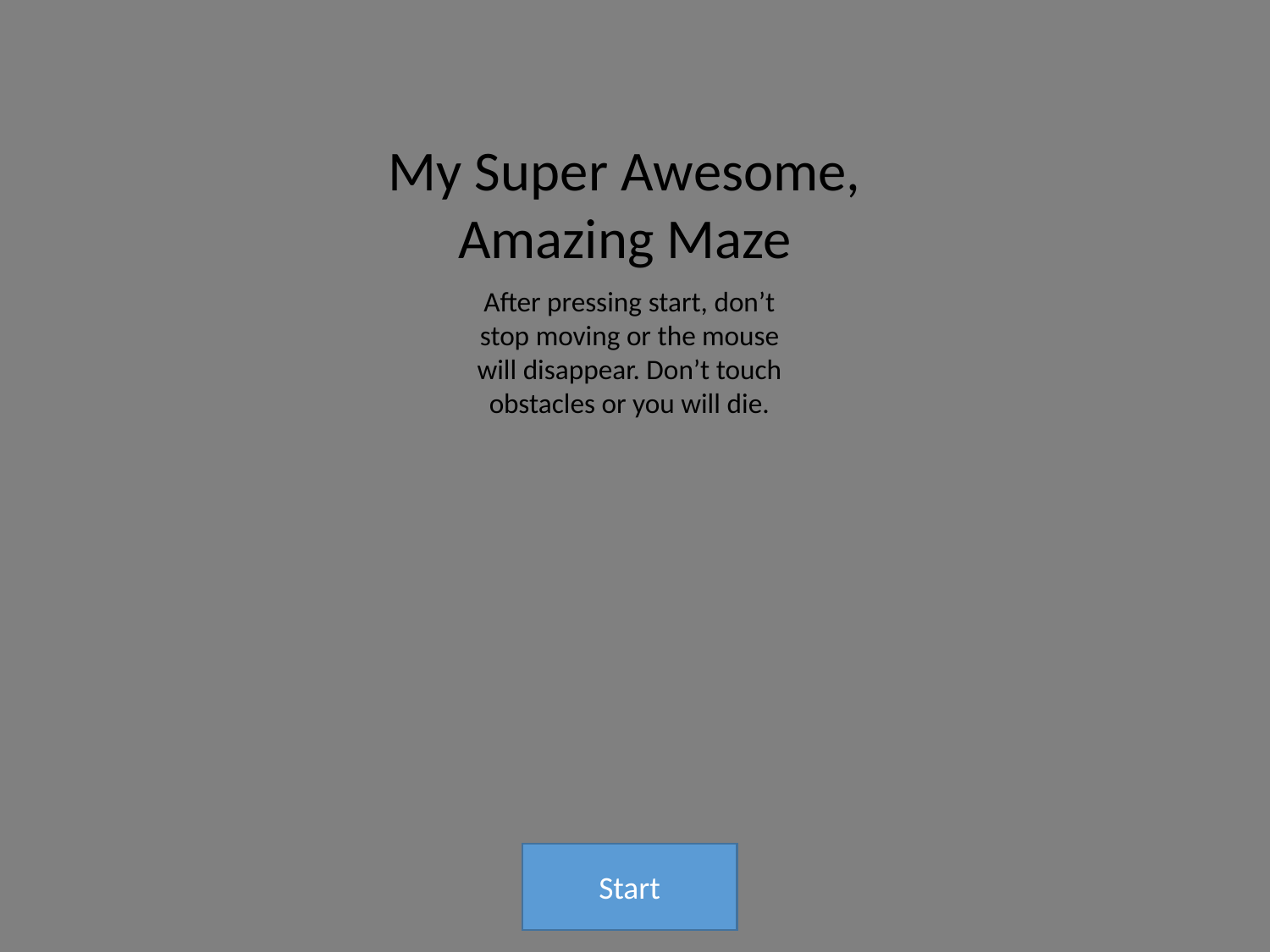

My Super Awesome, Amazing Maze
After pressing start, don’t stop moving or the mouse will disappear. Don’t touch obstacles or you will die.
Start